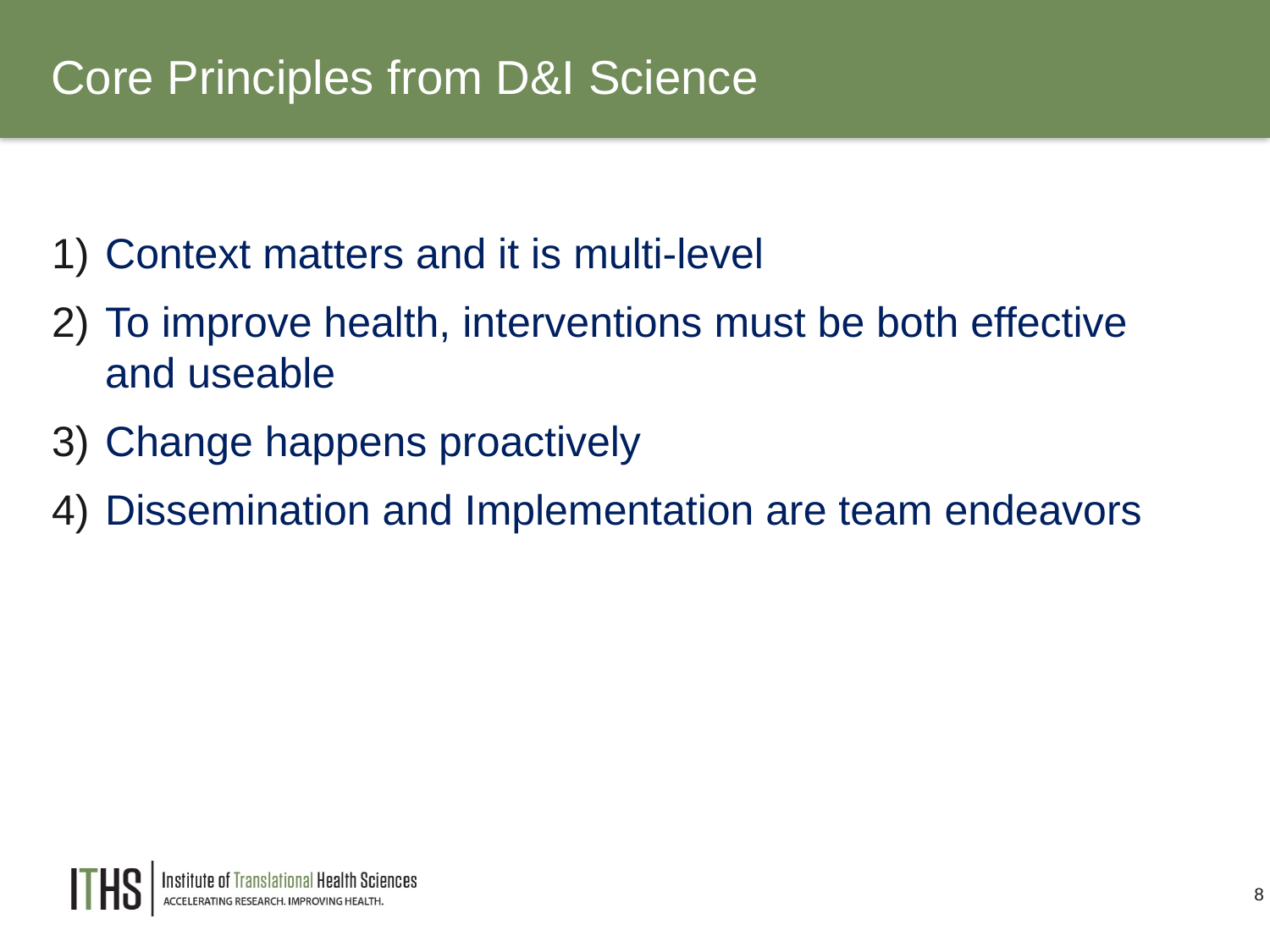

Core Principles from D&I Science
Context matters and it is multi-level
To improve health, interventions must be both effective and useable
Change happens proactively
Dissemination and Implementation are team endeavors